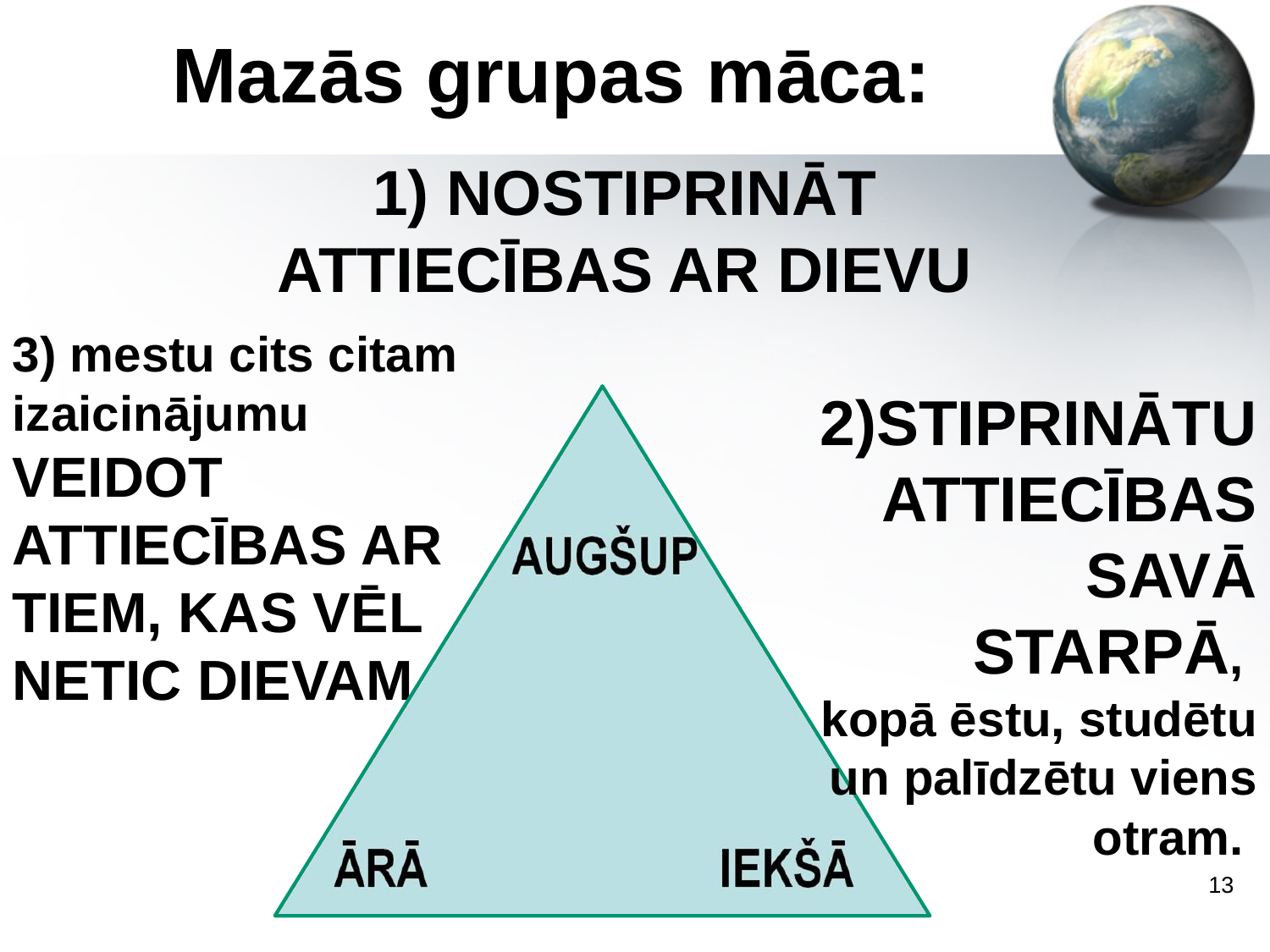

# Mazās grupas māca:
1) NOSTIPRINĀT ATTIECĪBAS AR DIEVU
3) mestu cits citam izaicinājumu VEIDOT ATTIECĪBAS AR TIEM, KAS VĒL NETIC DIEVAM.
2)STIPRINĀTU ATTIECĪBAS SAVĀ STARPĀ,
kopā ēstu, studētu un palīdzētu viens otram.

13